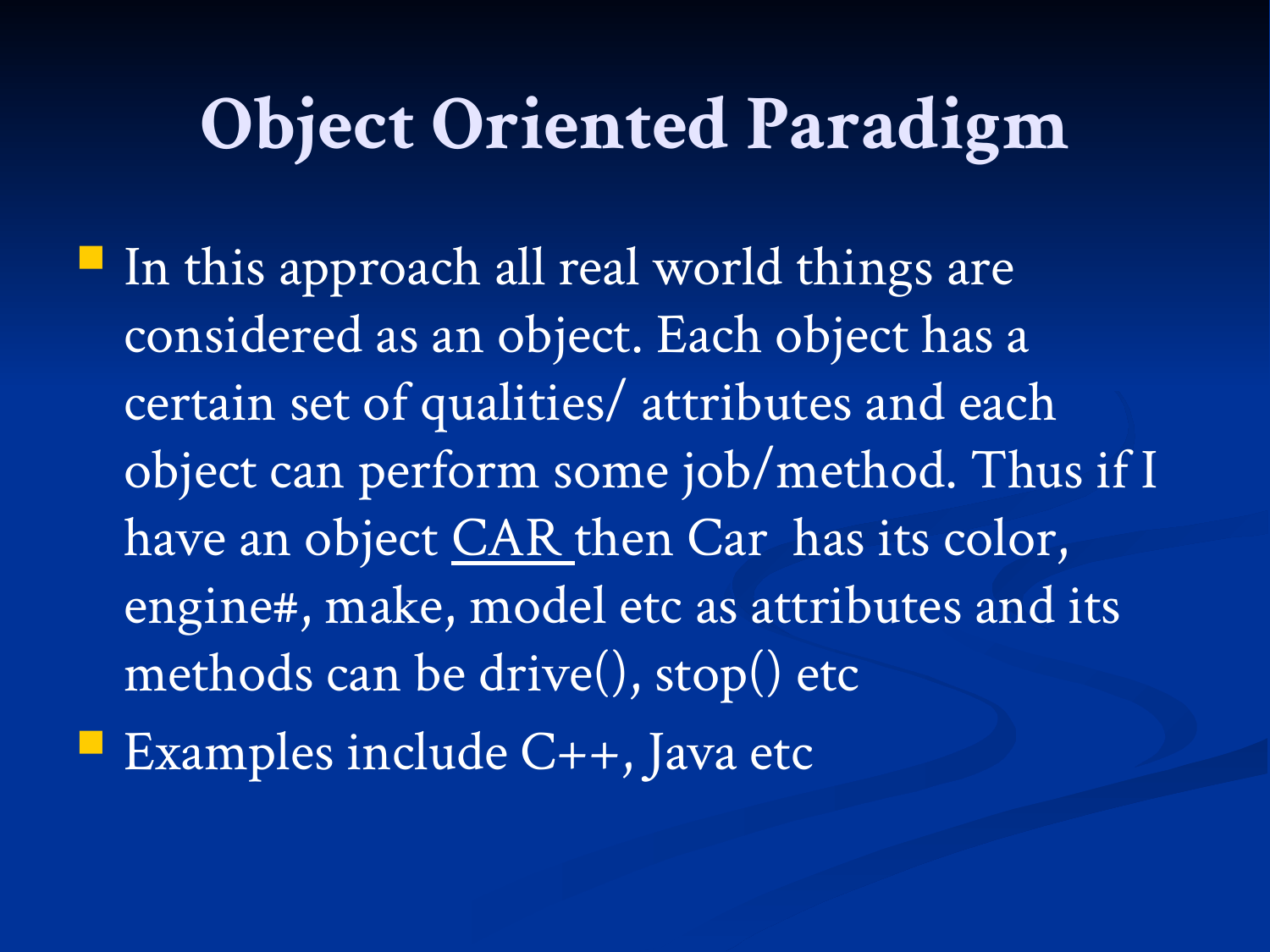

# Object Oriented Paradigm
In this approach all real world things are considered as an object. Each object has a certain set of qualities/ attributes and each object can perform some job/method. Thus if I have an object CAR then Car  has its color, engine#, make, model etc as attributes and its methods can be drive(), stop() etc
Examples include C++, Java etc